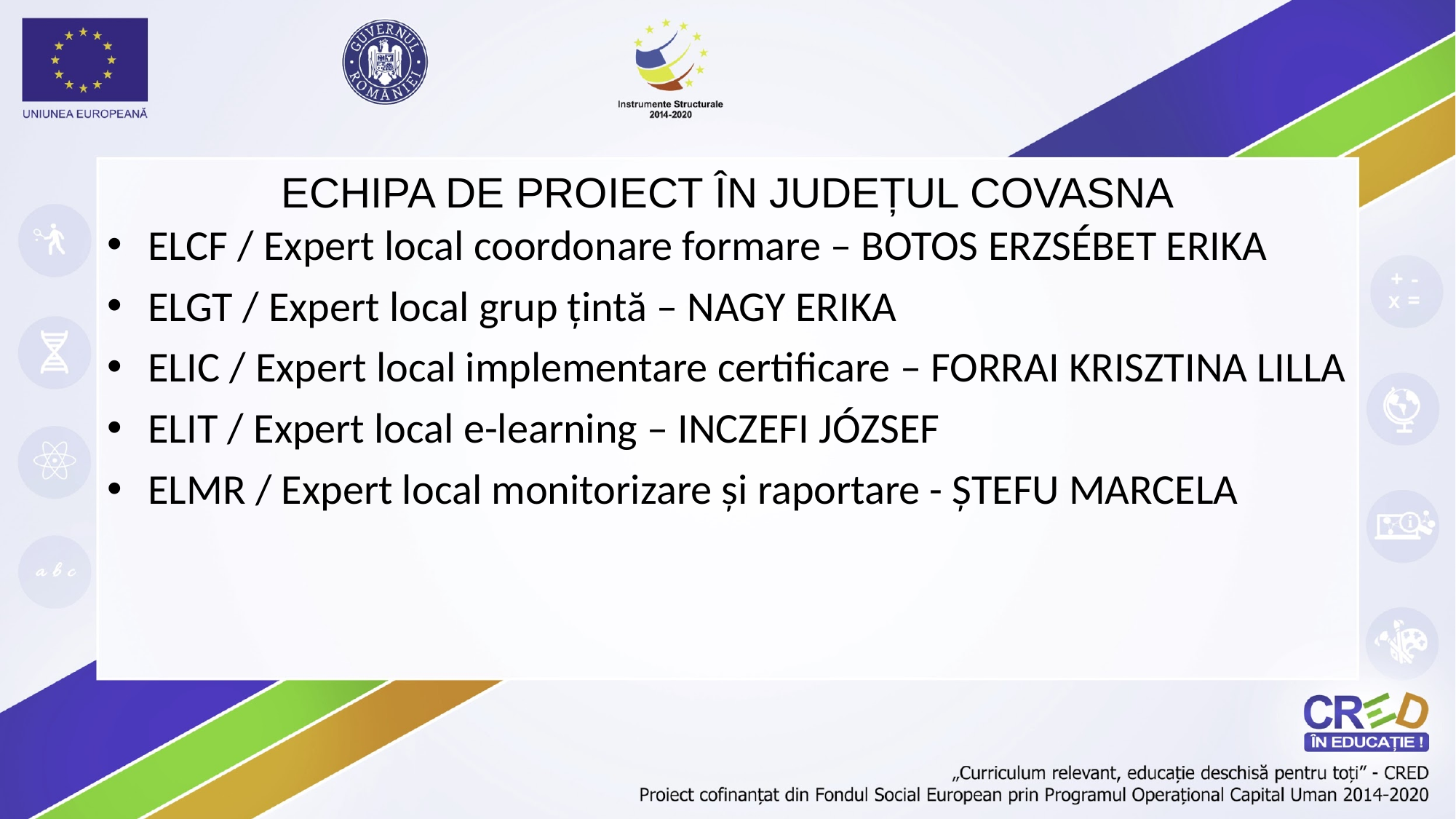

# ECHIPA DE PROIECT ÎN JUDEȚUL COVASNA
ELCF / Expert local coordonare formare – BOTOS ERZSÉBET ERIKA
ELGT / Expert local grup țintă – NAGY ERIKA
ELIC / Expert local implementare certificare – FORRAI KRISZTINA LILLA
ELIT / Expert local e-learning – INCZEFI JÓZSEF
ELMR / Expert local monitorizare și raportare - ȘTEFU MARCELA